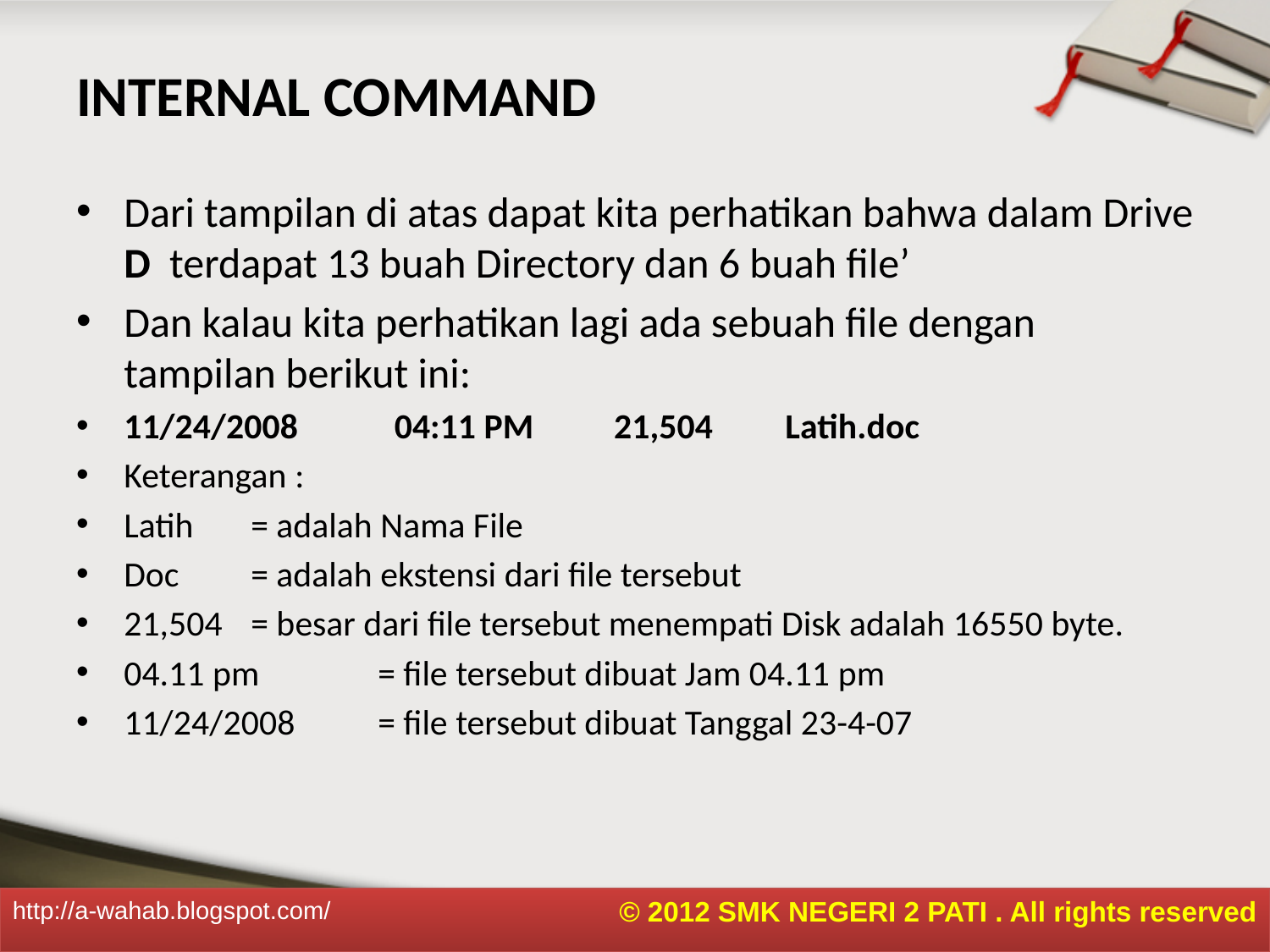

# INTERNAL COMMAND
Dari tampilan di atas dapat kita perhatikan bahwa dalam Drive D  terdapat 13 buah Directory dan 6 buah file’
Dan kalau kita perhatikan lagi ada sebuah file dengan tampilan berikut ini:
11/24/2008            04:11 PM          21,504         Latih.doc
Keterangan :
Latih	= adalah Nama File
Doc	= adalah ekstensi dari file tersebut
21,504	= besar dari file tersebut menempati Disk adalah 16550 byte.
04.11 pm	= file tersebut dibuat Jam 04.11 pm
11/24/2008	= file tersebut dibuat Tanggal 23-4-07

© 2012 SMK NEGERI 2 PATI . All rights reserved

http://a-wahab.blogspot.com/